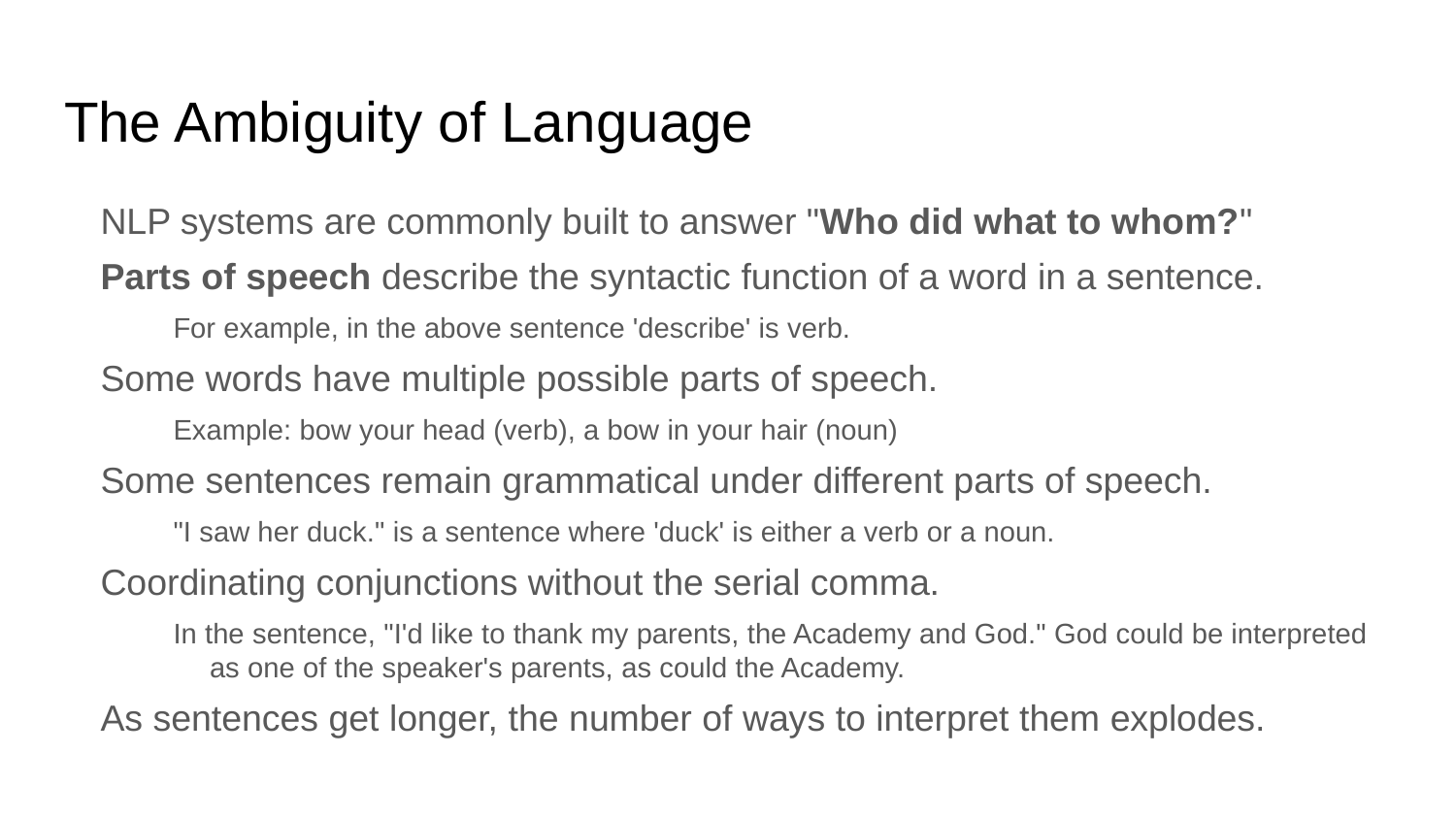

# The Ambiguity of Language
NLP systems are commonly built to answer "Who did what to whom?"
Parts of speech describe the syntactic function of a word in a sentence.
For example, in the above sentence 'describe' is verb.
Some words have multiple possible parts of speech.
Example: bow your head (verb), a bow in your hair (noun)
Some sentences remain grammatical under different parts of speech.
"I saw her duck." is a sentence where 'duck' is either a verb or a noun.
Coordinating conjunctions without the serial comma.
In the sentence, "I'd like to thank my parents, the Academy and God." God could be interpreted as one of the speaker's parents, as could the Academy.
As sentences get longer, the number of ways to interpret them explodes.